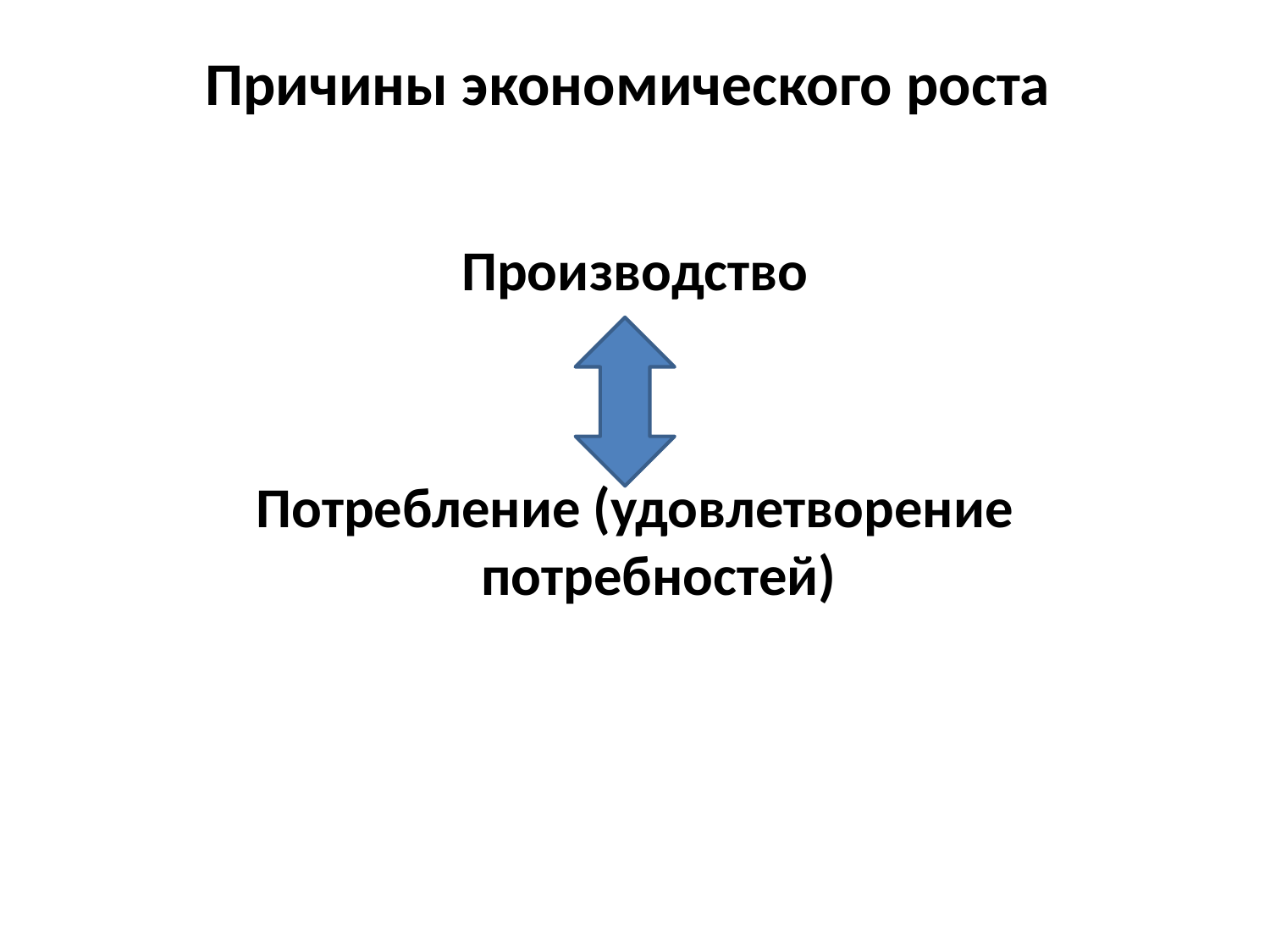

# Причины экономического роста

Производство

Потребление (удовлетворение потребностей)